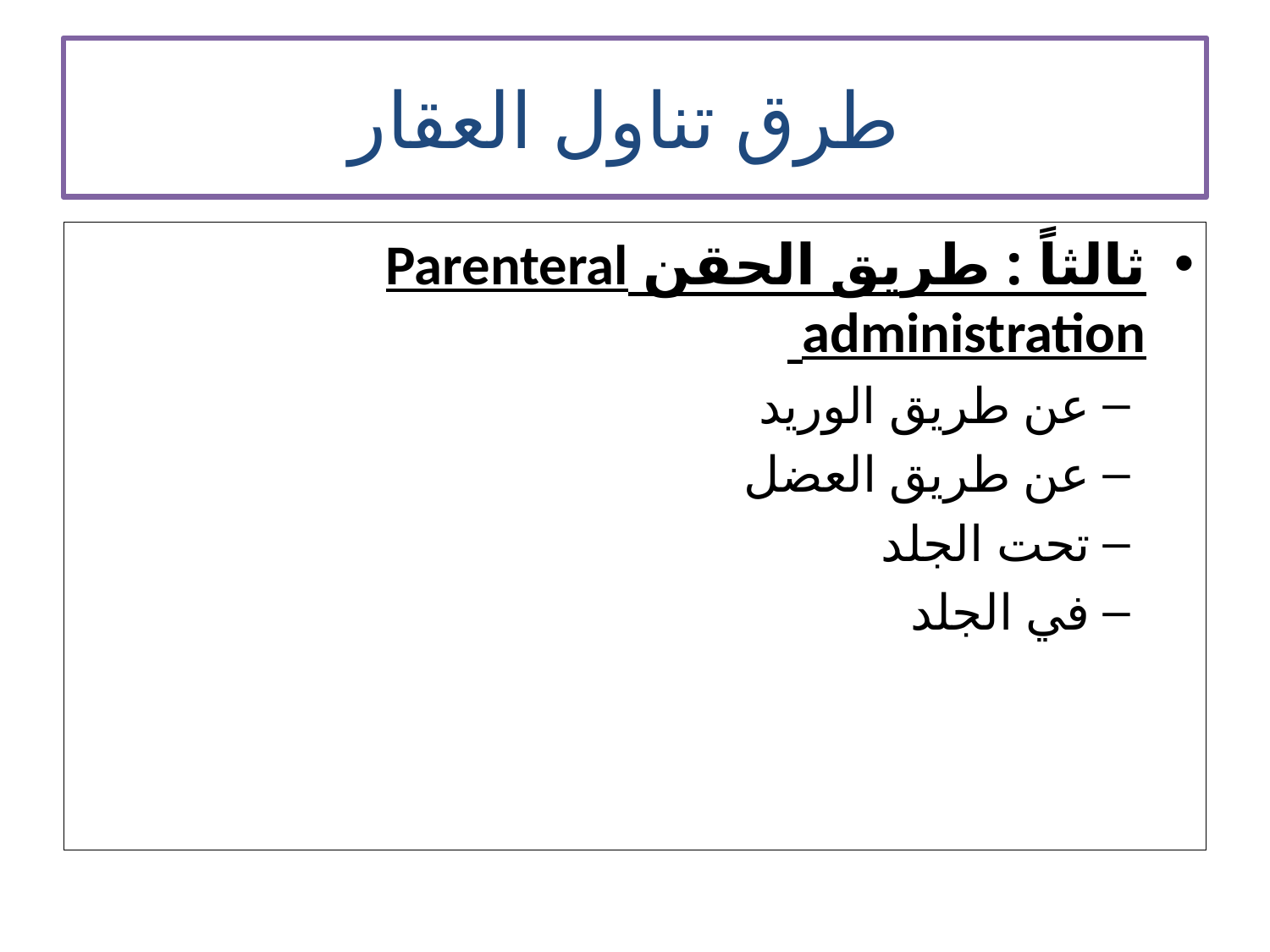

# طرق تناول العقار
ثالثاً : طريق الحقن Parenteral administration
عن طريق الوريد
عن طريق العضل
تحت الجلد
في الجلد